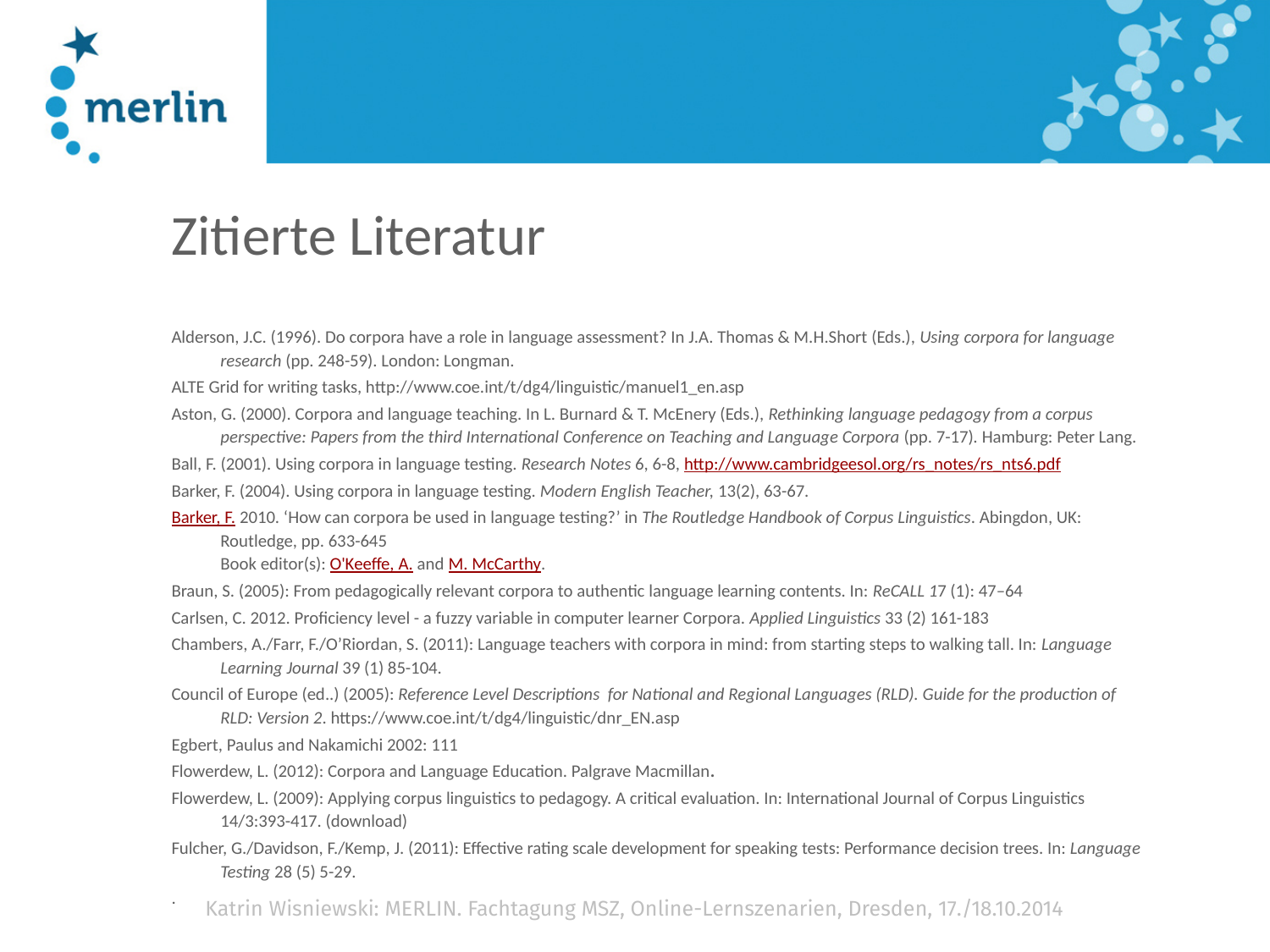

# Zitierte Literatur
Alderson, J.C. (1996). Do corpora have a role in language assessment? In J.A. Thomas & M.H.Short (Eds.), Using corpora for language research (pp. 248-59). London: Longman.
ALTE Grid for writing tasks, http://www.coe.int/t/dg4/linguistic/manuel1_en.asp
Aston, G. (2000). Corpora and language teaching. In L. Burnard & T. McEnery (Eds.), Rethinking language pedagogy from a corpus perspective: Papers from the third International Conference on Teaching and Language Corpora (pp. 7-17). Hamburg: Peter Lang.
Ball, F. (2001). Using corpora in language testing. Research Notes 6, 6-8, http://www.cambridgeesol.org/rs_notes/rs_nts6.pdf
Barker, F. (2004). Using corpora in language testing. Modern English Teacher, 13(2), 63-67.
Barker, F. 2010. ‘How can corpora be used in language testing?’ in The Routledge Handbook of Corpus Linguistics. Abingdon, UK: Routledge, pp. 633-645
Book editor(s): O'Keeffe, A. and M. McCarthy.
Braun, S. (2005): From pedagogically relevant corpora to authentic language learning contents. In: ReCALL 17 (1): 47–64
Carlsen, C. 2012. Proficiency level - a fuzzy variable in computer learner Corpora. Applied Linguistics 33 (2) 161-183
Chambers, A./Farr, F./O’Riordan, S. (2011): Language teachers with corpora in mind: from starting steps to walking tall. In: Language Learning Journal 39 (1) 85-104.
Council of Europe (ed..) (2005): Reference Level Descriptions  for National and Regional Languages (RLD). Guide for the production of RLD: Version 2. https://www.coe.int/t/dg4/linguistic/dnr_EN.asp
Egbert, Paulus and Nakamichi 2002: 111
Flowerdew, L. (2012): Corpora and Language Education. Palgrave Macmillan.
Flowerdew, L. (2009): Applying corpus linguistics to pedagogy. A critical evaluation. In: International Journal of Corpus Linguistics 14/3:393-417. (download)
Fulcher, G./Davidson, F./Kemp, J. (2011): Effective rating scale development for speaking tests: Performance decision trees. In: Language Testing 28 (5) 5-29.
.